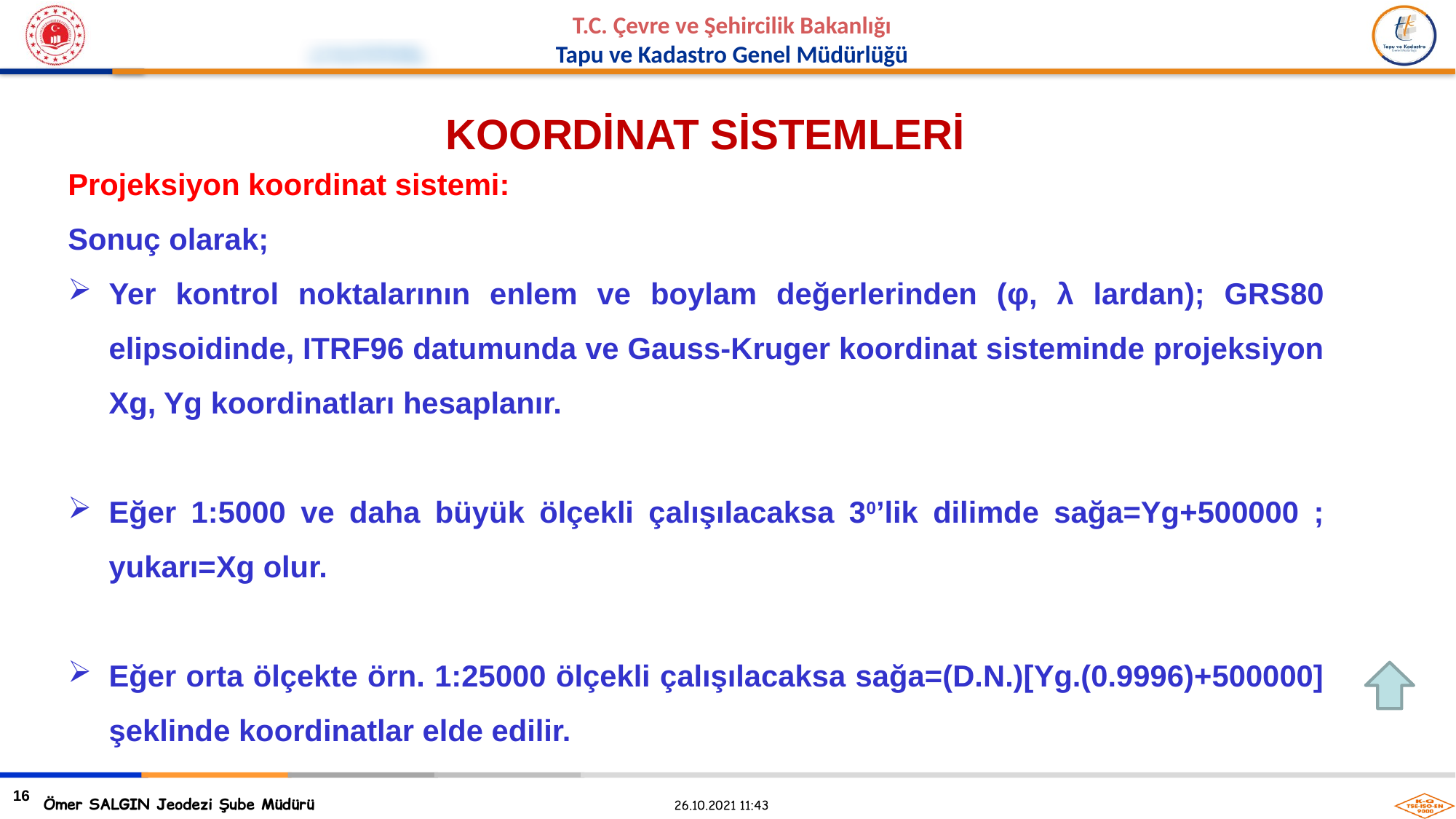

KOORDİNAT SİSTEMLERİ
Projeksiyon koordinat sistemi:
Sonuç olarak;
Yer kontrol noktalarının enlem ve boylam değerlerinden (φ, λ lardan); GRS80 elipsoidinde, ITRF96 datumunda ve Gauss-Kruger koordinat sisteminde projeksiyon Xg, Yg koordinatları hesaplanır.

Eğer 1:5000 ve daha büyük ölçekli çalışılacaksa 30’lik dilimde sağa=Yg+500000 ; yukarı=Xg olur.

Eğer orta ölçekte örn. 1:25000 ölçekli çalışılacaksa sağa=(D.N.)[Yg.(0.9996)+500000] şeklinde koordinatlar elde edilir.